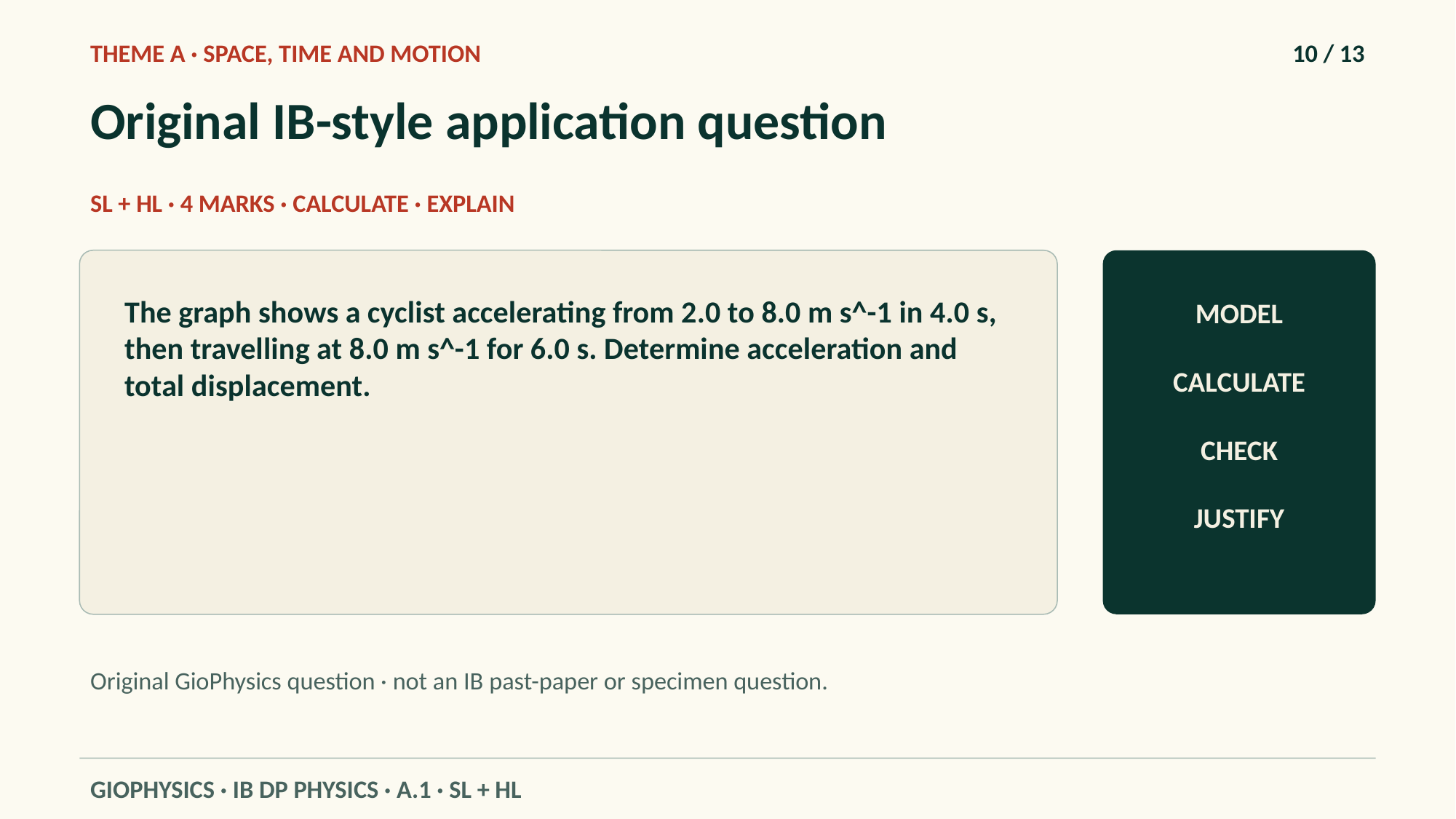

THEME A · SPACE, TIME AND MOTION
10 / 13
Original IB-style application question
SL + HL · 4 MARKS · CALCULATE · EXPLAIN

The graph shows a cyclist accelerating from 2.0 to 8.0 m s^-1 in 4.0 s, then travelling at 8.0 m s^-1 for 6.0 s. Determine acceleration and total displacement.
MODEL

CALCULATE

CHECK

JUSTIFY
Original GioPhysics question · not an IB past-paper or specimen question.

GIOPHYSICS · IB DP PHYSICS · A.1 · SL + HL